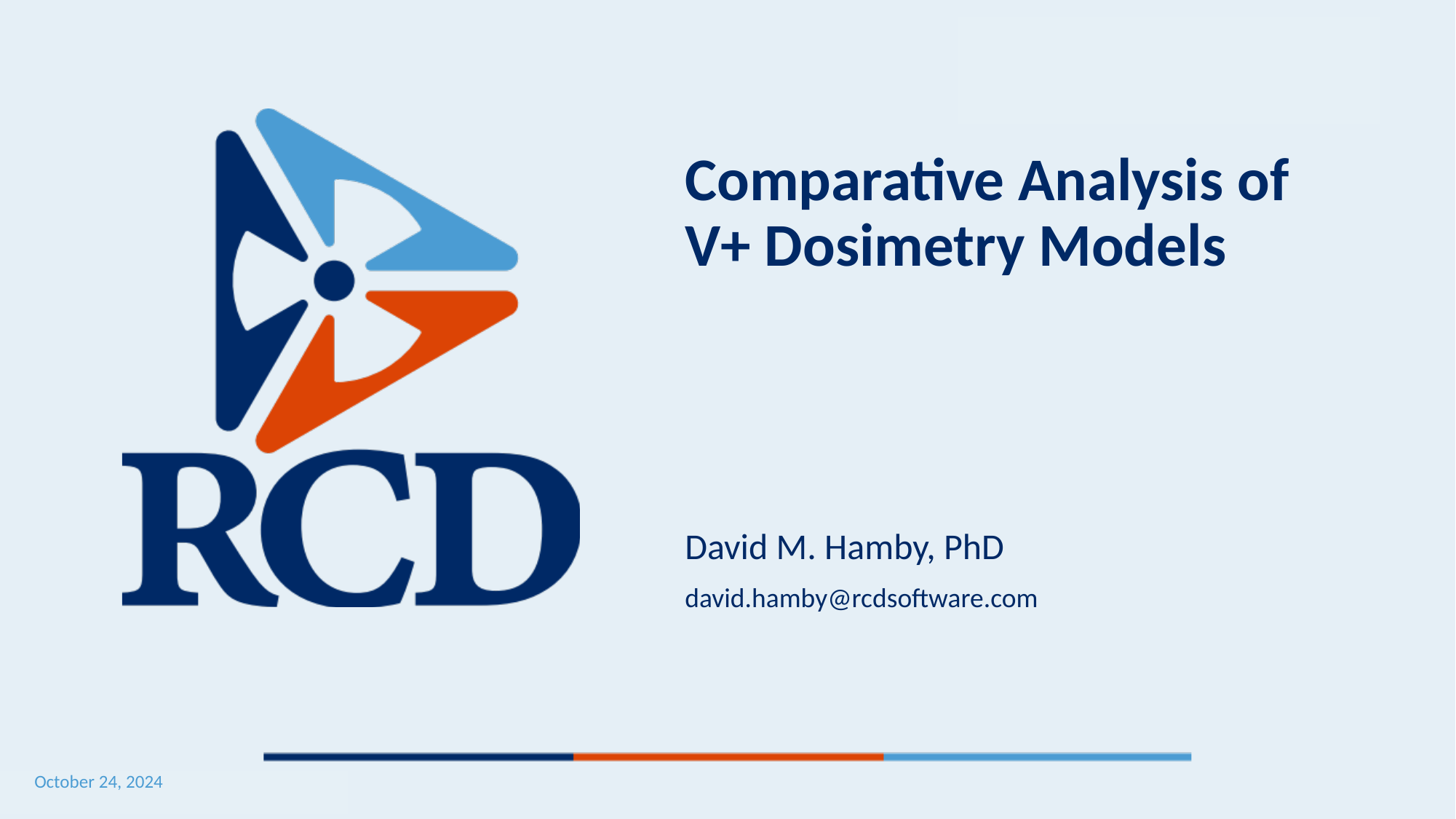

# Comparative Analysis of V+ Dosimetry Models
David M. Hamby, PhD
david.hamby@rcdsoftware.com
October 24, 2024